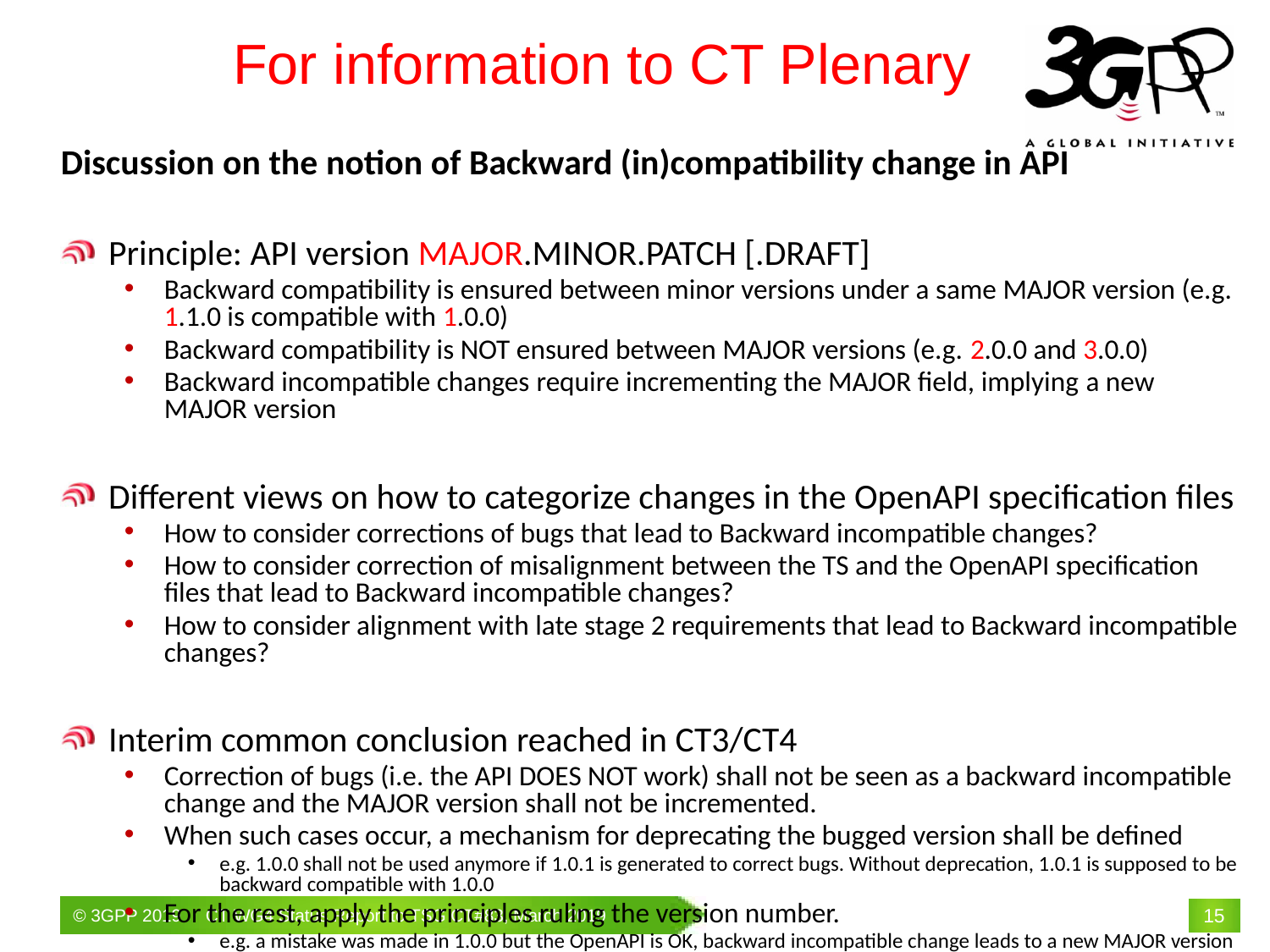

# For information to CT Plenary
Discussion on the notion of Backward (in)compatibility change in API

Principle: API version MAJOR.MINOR.PATCH [.DRAFT]
Backward compatibility is ensured between minor versions under a same MAJOR version (e.g. 1.1.0 is compatible with 1.0.0)
Backward compatibility is NOT ensured between MAJOR versions (e.g. 2.0.0 and 3.0.0)
Backward incompatible changes require incrementing the MAJOR field, implying a new MAJOR version

Different views on how to categorize changes in the OpenAPI specification files
How to consider corrections of bugs that lead to Backward incompatible changes?
How to consider correction of misalignment between the TS and the OpenAPI specification files that lead to Backward incompatible changes?
How to consider alignment with late stage 2 requirements that lead to Backward incompatible changes?

Interim common conclusion reached in CT3/CT4
Correction of bugs (i.e. the API DOES NOT work) shall not be seen as a backward incompatible change and the MAJOR version shall not be incremented.
When such cases occur, a mechanism for deprecating the bugged version shall be defined
e.g. 1.0.0 shall not be used anymore if 1.0.1 is generated to correct bugs. Without deprecation, 1.0.1 is supposed to be backward compatible with 1.0.0
For the rest, apply the principles ruling the version number.
e.g. a mistake was made in 1.0.0 but the OpenAPI is OK, backward incompatible change leads to a new MAJOR version